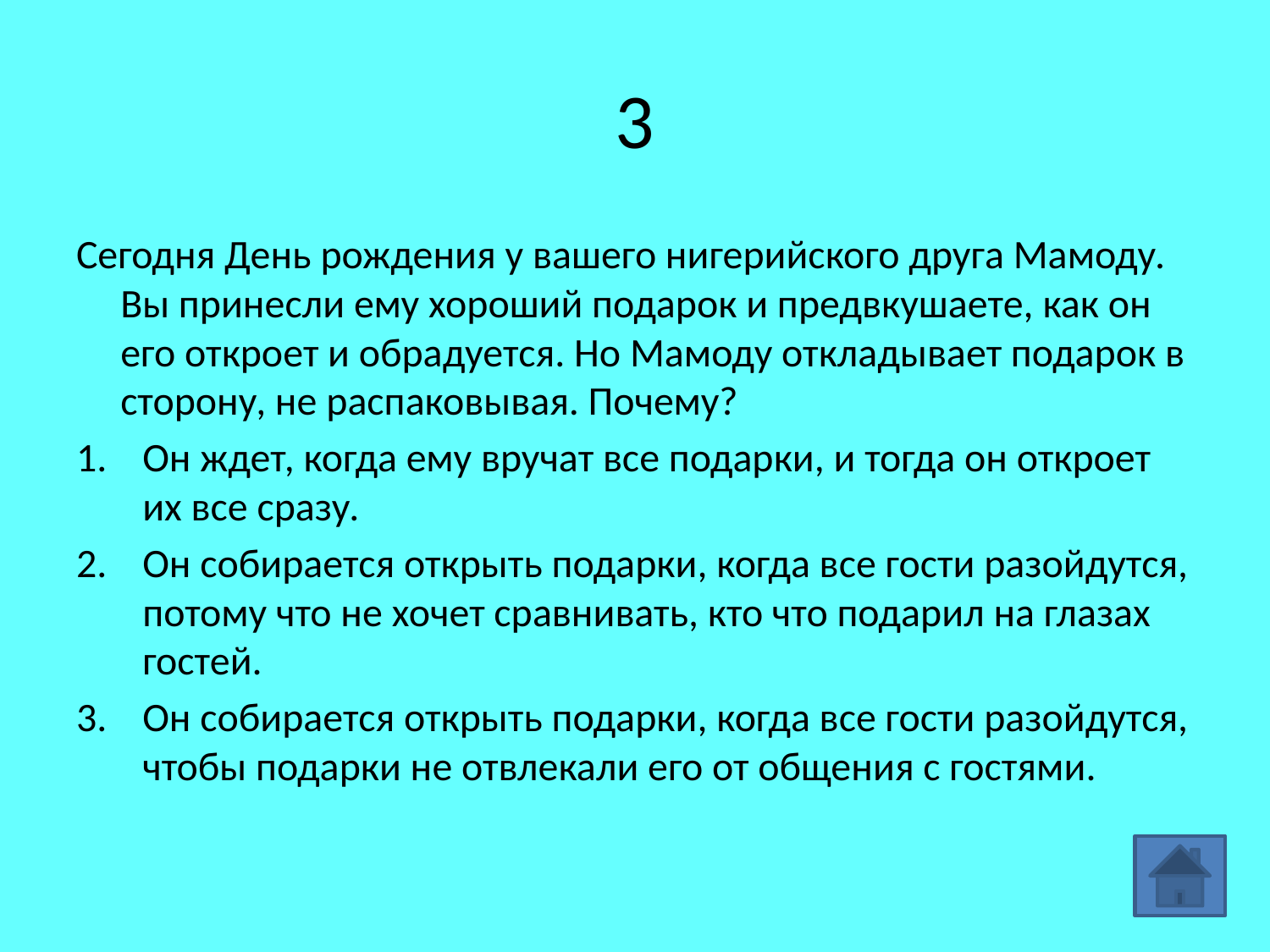

# 3
Сегодня День рождения у вашего нигерийского друга Мамоду. Вы принесли ему хороший подарок и предвкушаете, как он его откроет и обрадуется. Но Мамоду откладывает подарок в сторону, не распаковывая. Почему?
Он ждет, когда ему вручат все подарки, и тогда он откроет их все сразу.
Он собирается открыть подарки, когда все гости разойдутся, потому что не хочет сравнивать, кто что подарил на глазах гостей.
Он собирается открыть подарки, когда все гости разойдутся, чтобы подарки не отвлекали его от общения с гостями.